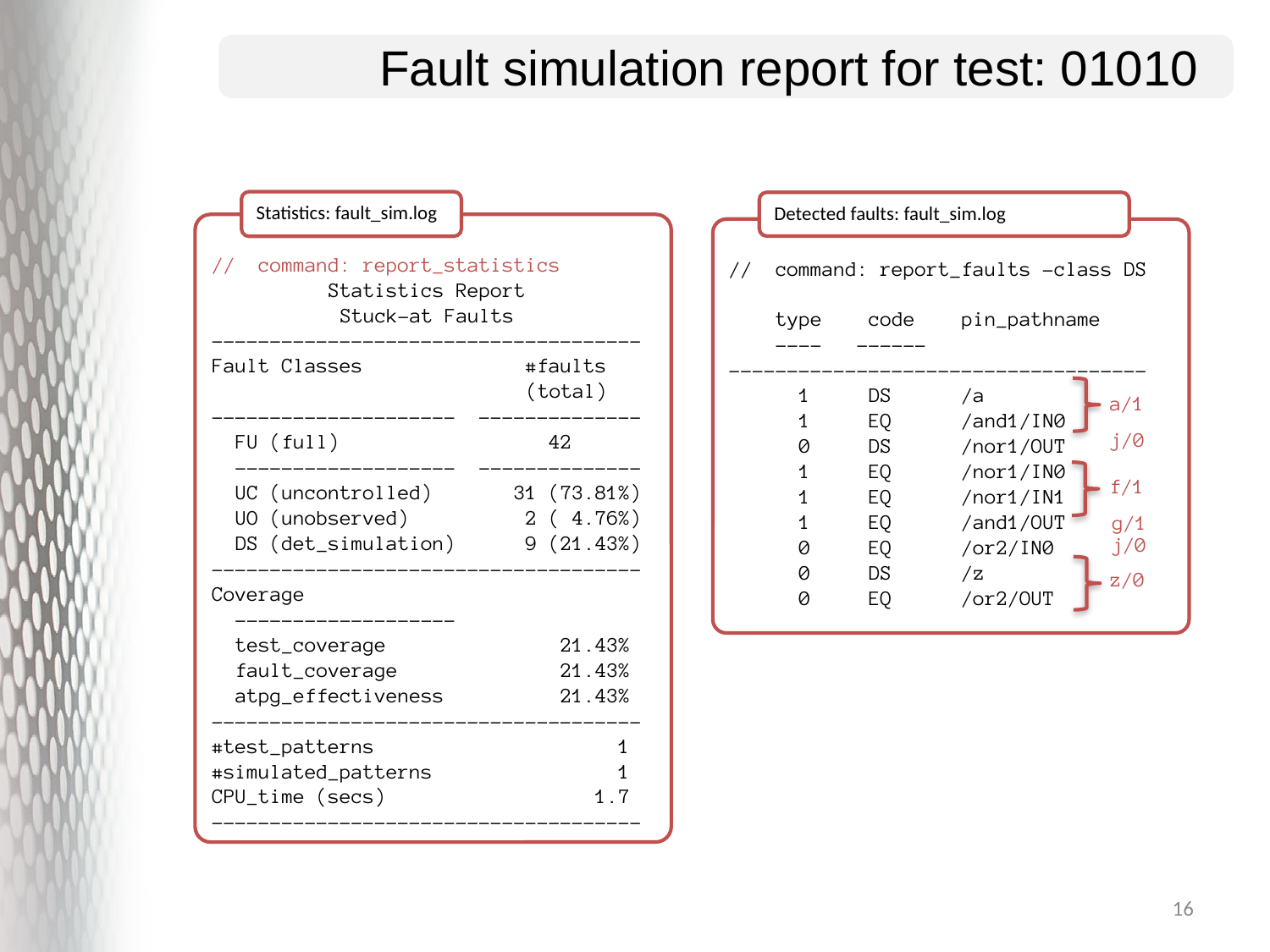

# Fault simulation report for test: 01010
Statistics: fault_sim.log

//  command: report_statistics
          Statistics Report
           Stuck-at Faults
-------------------------------------
Fault Classes              #faults
                           (total)
---------------------  --------------
  FU (full)                  42
  -------------------  --------------
  UC (uncontrolled)       31 (73.81%)
  UO (unobserved)          2 ( 4.76%)
  DS (det_simulation)      9 (21.43%)
-------------------------------------
Coverage
  -------------------
  test_coverage               21.43%
  fault_coverage              21.43%
  atpg_effectiveness          21.43%
-------------------------------------
#test_patterns                     1
#simulated_patterns                1
CPU_time (secs)                  1.7
-------------------------------------
Detected faults: fault_sim.log

//  command: report_faults -class DS

    type    code    pin_pathname
    ----   ------   ------------------------------------
      1     DS      /a
      1     EQ      /and1/IN0
      0     DS      /nor1/OUT
      1     EQ      /nor1/IN0
      1     EQ      /nor1/IN1
      1     EQ      /and1/OUT
      0     EQ      /or2/IN0
      0     DS      /z
      0     EQ      /or2/OUT

a/1
j/0

f/1
g/1
j/0

z/0
16